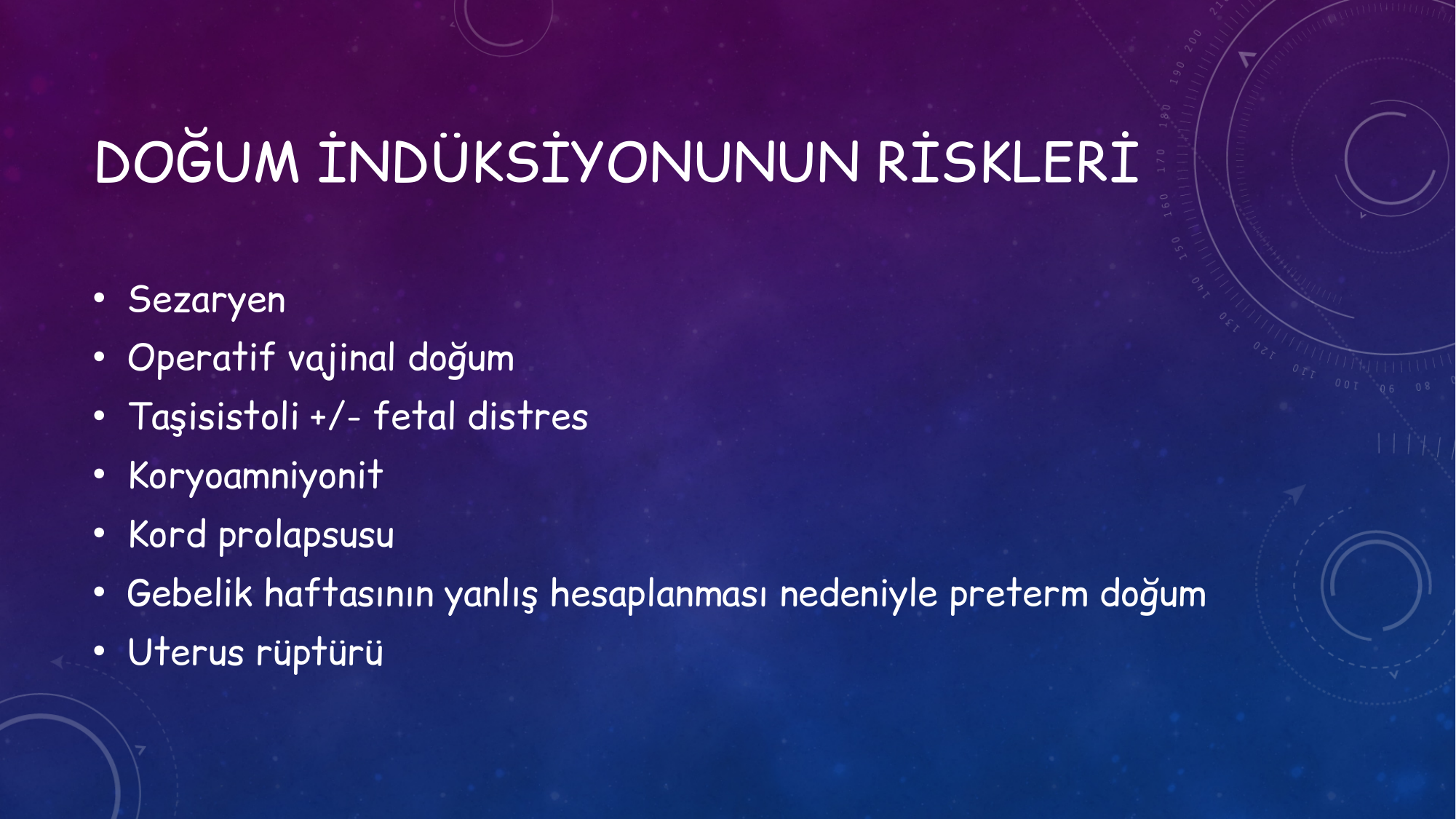

# DOĞUM İNDÜKSİYONUNUN RİSKLERİ
Sezaryen
Operatif vajinal doğum
Taşisistoli +/- fetal distres
Koryoamniyonit
Kord prolapsusu
Gebelik haftasının yanlış hesaplanması nedeniyle preterm doğum
Uterus rüptürü